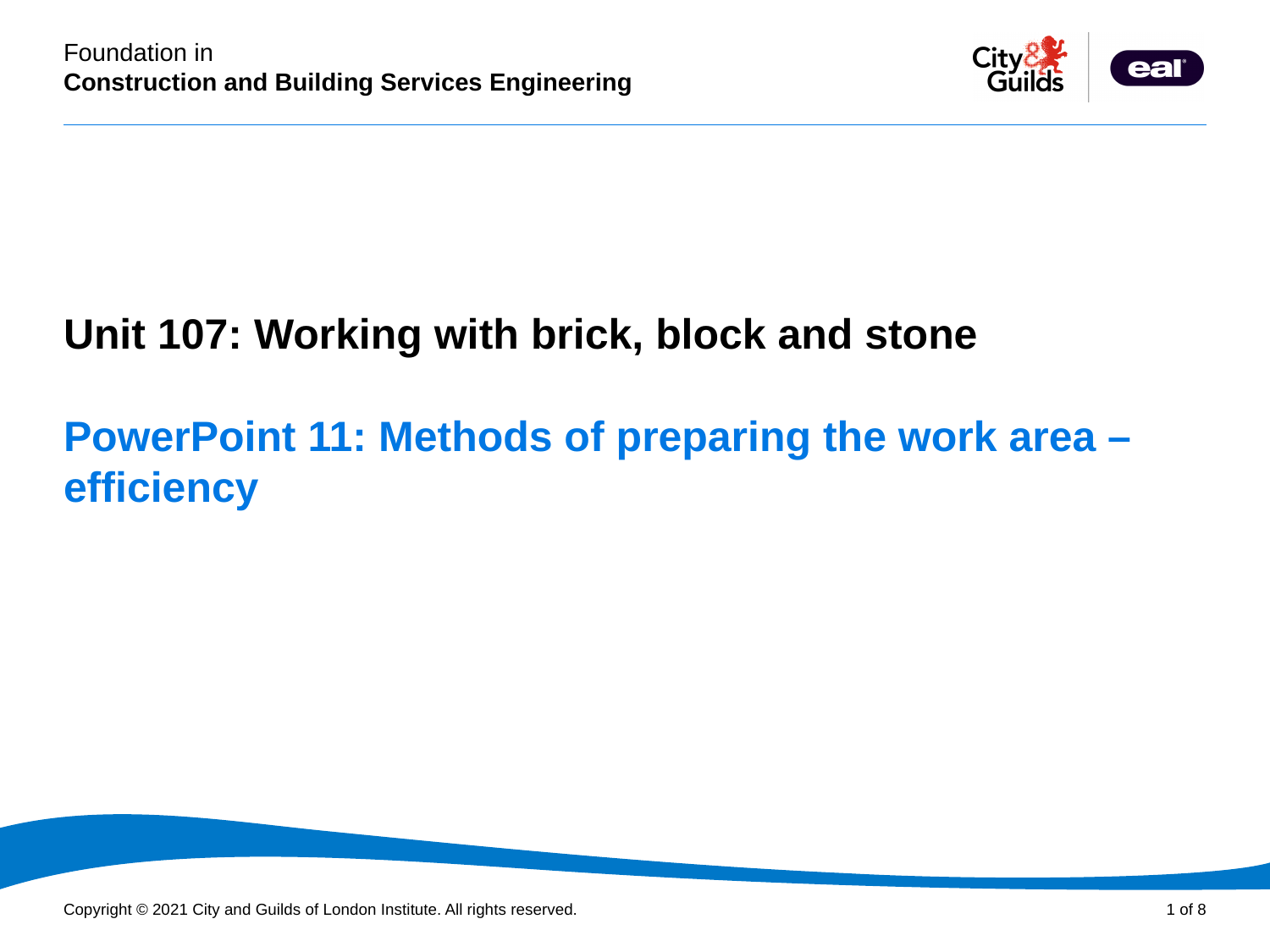

PowerPoint presentation
Unit 107: Working with brick, block and stone
# PowerPoint 11: Methods of preparing the work area – efficiency